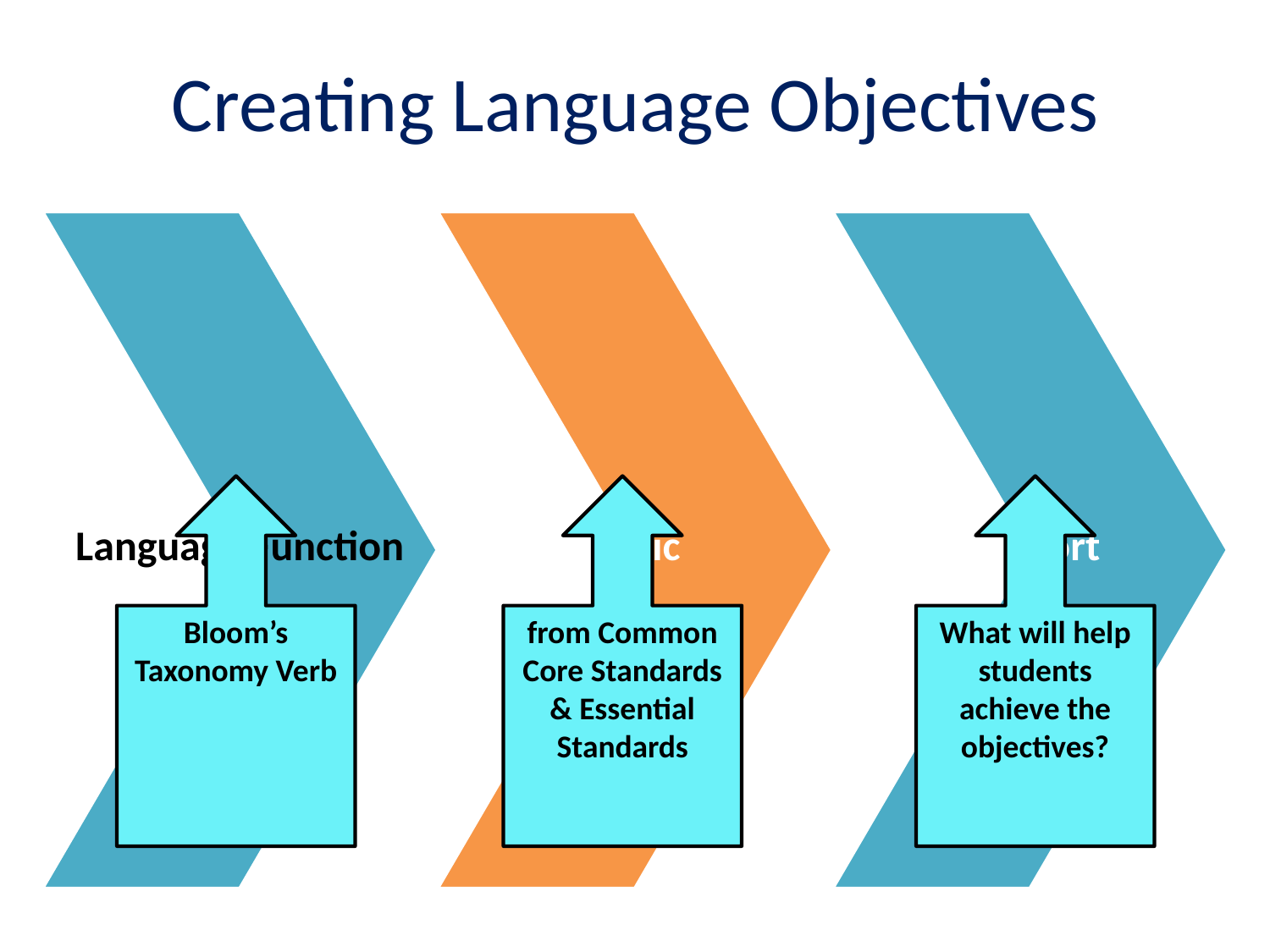

# Creating Language Objectives
Language Function
Topic
Support
Bloom’s Taxonomy Verb
from Common Core Standards & Essential Standards
What will help students achieve the objectives?